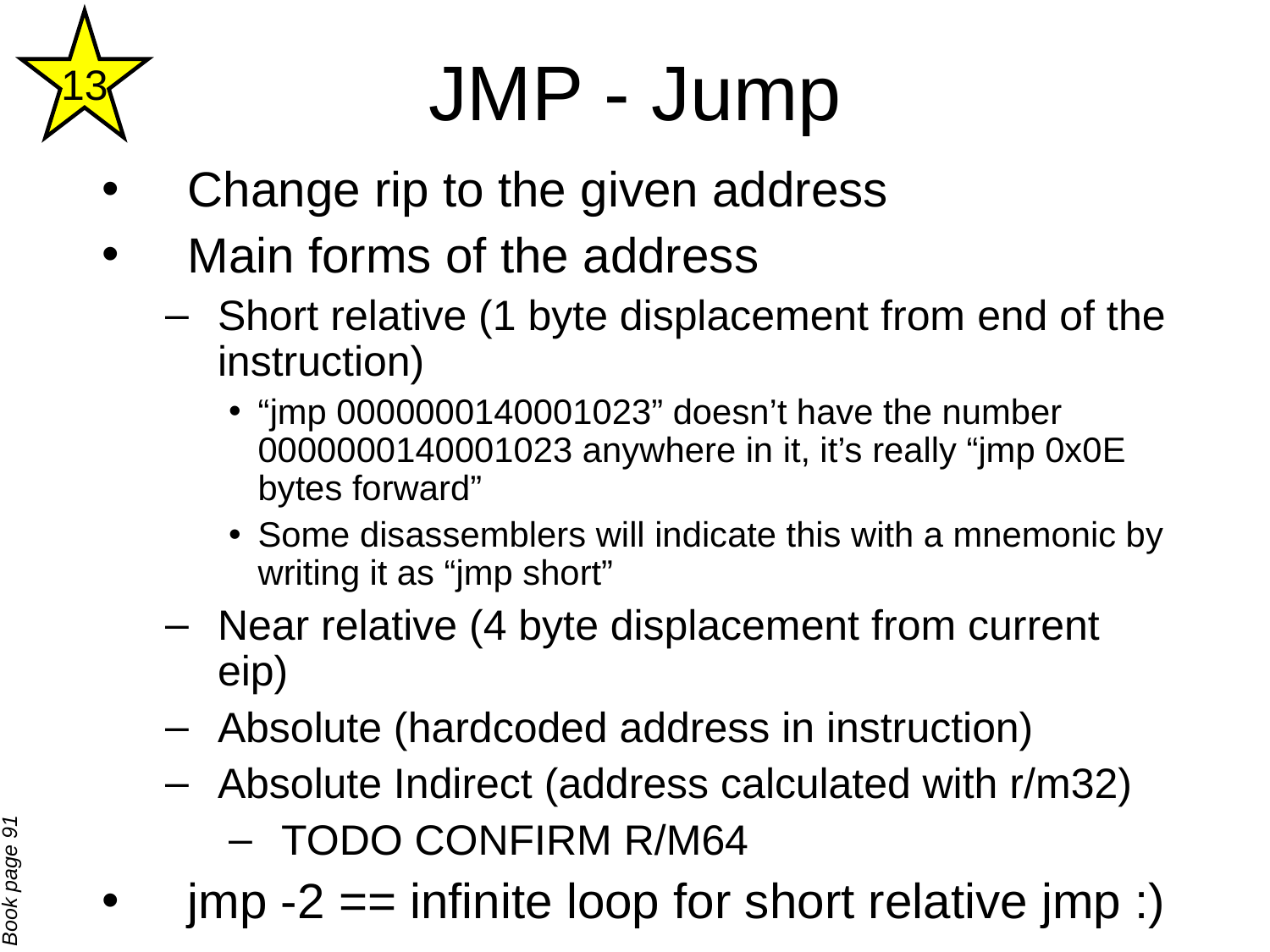

13
JMP - Jump
Change rip to the given address
Main forms of the address
Short relative (1 byte displacement from end of the instruction)
“jmp 0000000140001023” doesn’t have the number 0000000140001023 anywhere in it, it’s really “jmp 0x0E bytes forward”
Some disassemblers will indicate this with a mnemonic by writing it as “jmp short”
Near relative (4 byte displacement from current eip)
Absolute (hardcoded address in instruction)
Absolute Indirect (address calculated with r/m32)
TODO CONFIRM R/M64
jmp -2 == infinite loop for short relative jmp :)
Book page 91